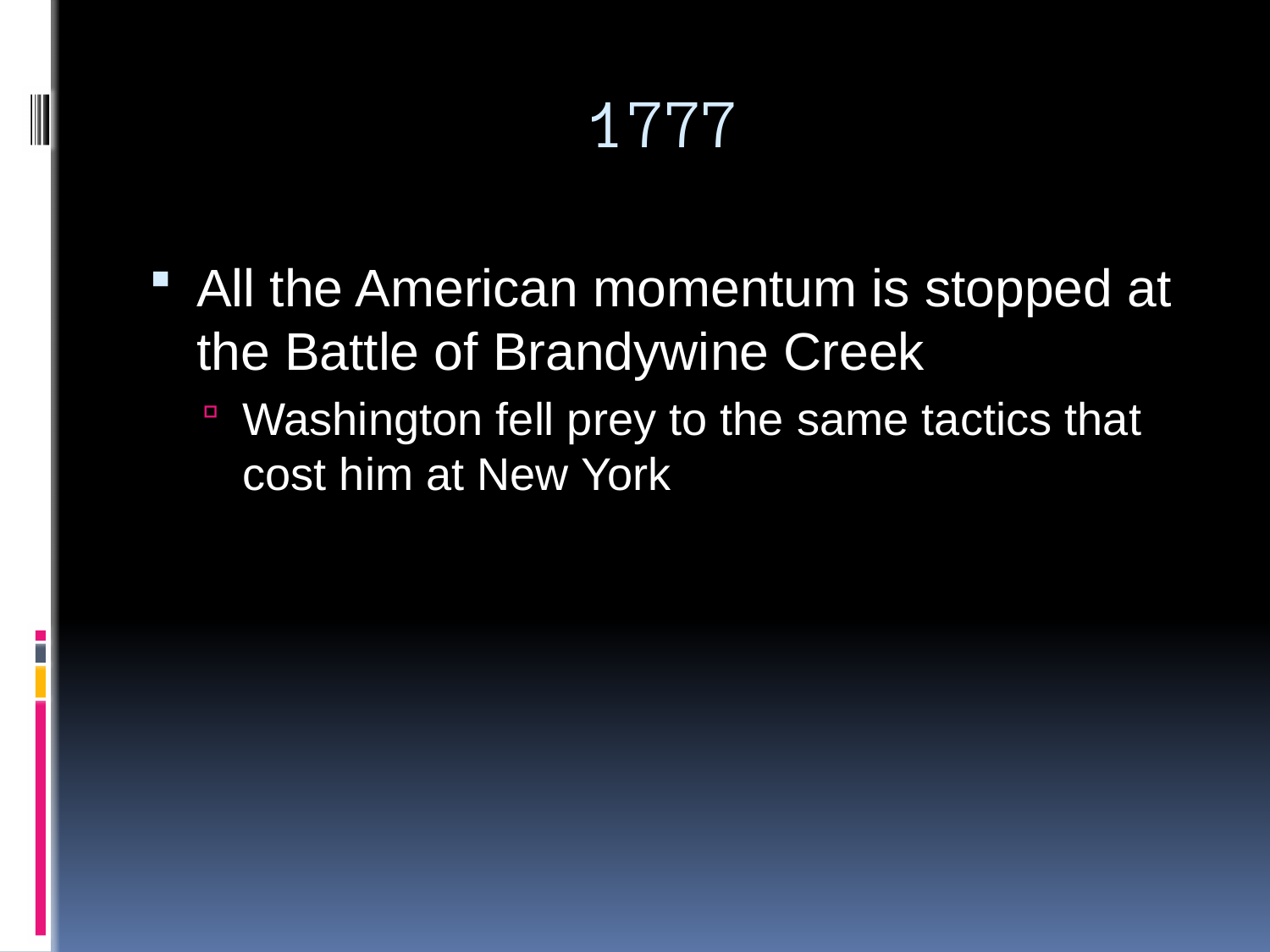

# 1777
All the American momentum is stopped at the Battle of Brandywine Creek
Washington fell prey to the same tactics that cost him at New York